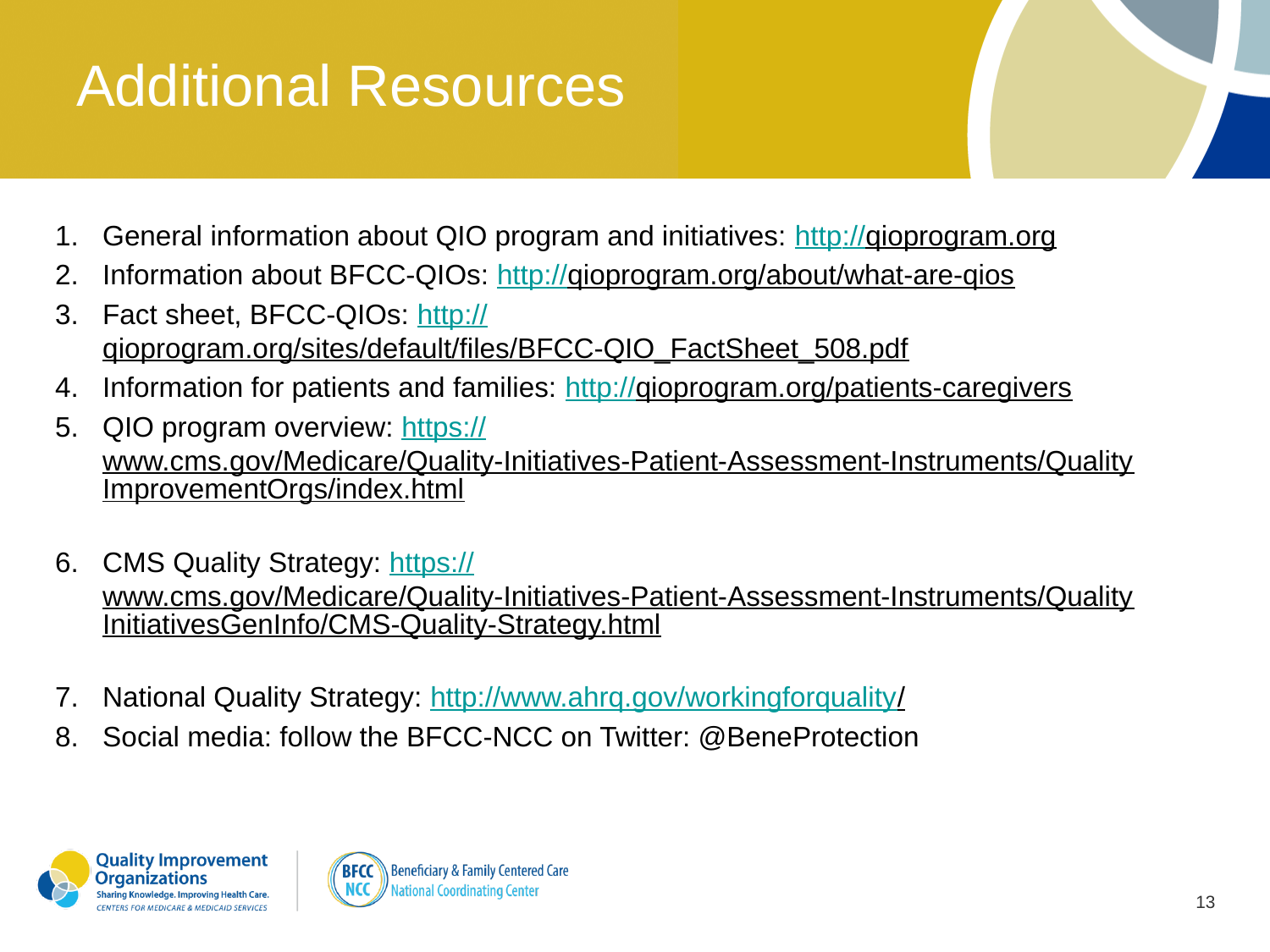

# Additional Resources

General information about QIO program and initiatives: http://qioprogram.org
Information about BFCC-QIOs: http://qioprogram.org/about/what-are-qios
Fact sheet, BFCC-QIOs: http://qioprogram.org/sites/default/files/BFCC-QIO_FactSheet_508.pdf
Information for patients and families: http://qioprogram.org/patients-caregivers
QIO program overview: https://www.cms.gov/Medicare/Quality-Initiatives-Patient-Assessment-Instruments/QualityImprovementOrgs/index.html
CMS Quality Strategy: https://www.cms.gov/Medicare/Quality-Initiatives-Patient-Assessment-Instruments/QualityInitiativesGenInfo/CMS-Quality-Strategy.html
National Quality Strategy: http://www.ahrq.gov/workingforquality/
Social media: follow the BFCC-NCC on Twitter: @BeneProtection